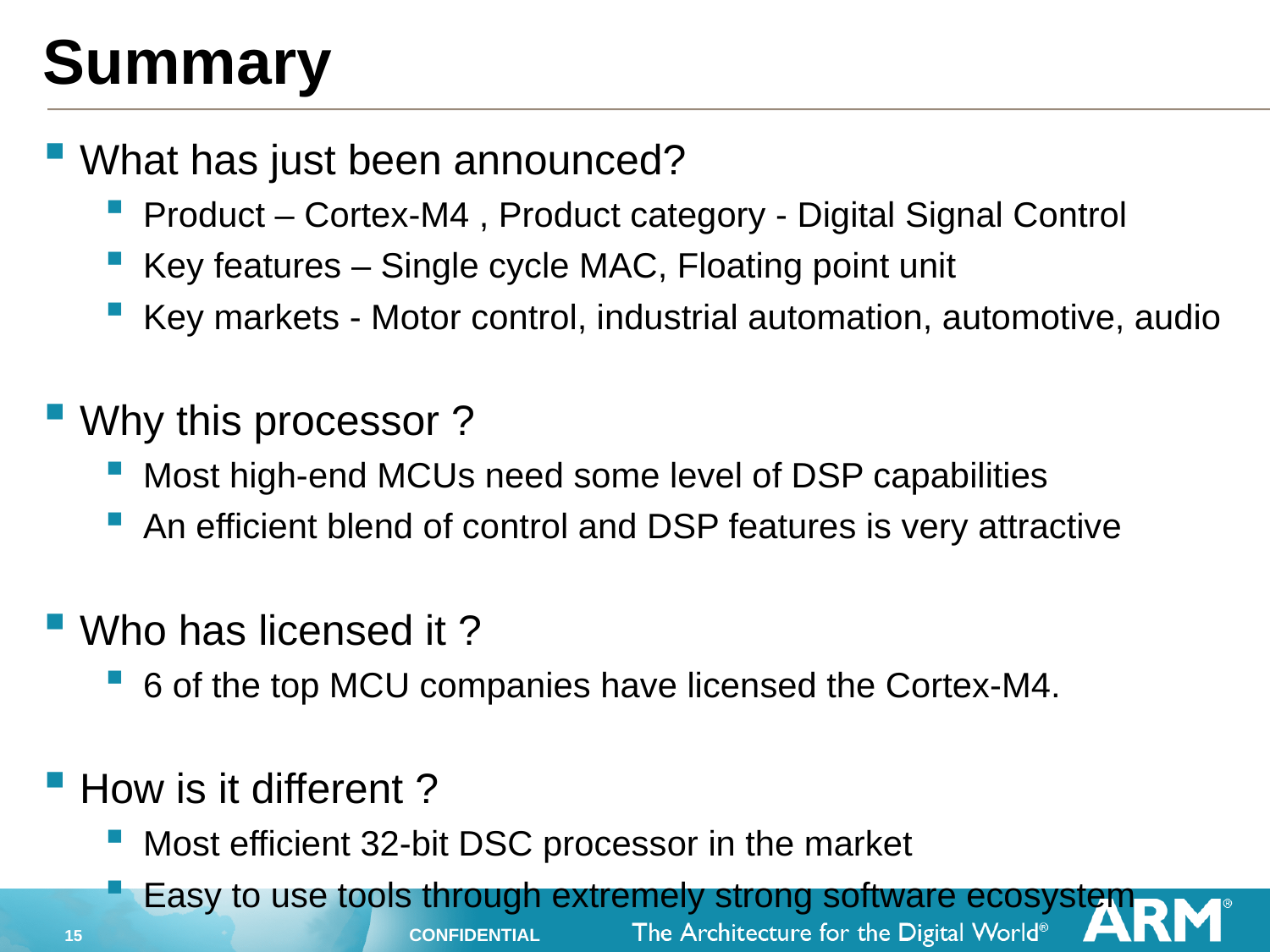

# Summary
What has just been announced?
Product – Cortex-M4 , Product category - Digital Signal Control
Key features – Single cycle MAC, Floating point unit
Key markets - Motor control, industrial automation, automotive, audio

Why this processor ?
Most high-end MCUs need some level of DSP capabilities
An efficient blend of control and DSP features is very attractive

Who has licensed it ?
6 of the top MCU companies have licensed the Cortex-M4.

How is it different ?
Most efficient 32-bit DSC processor in the market
Easy to use tools through extremely strong software ecosystem